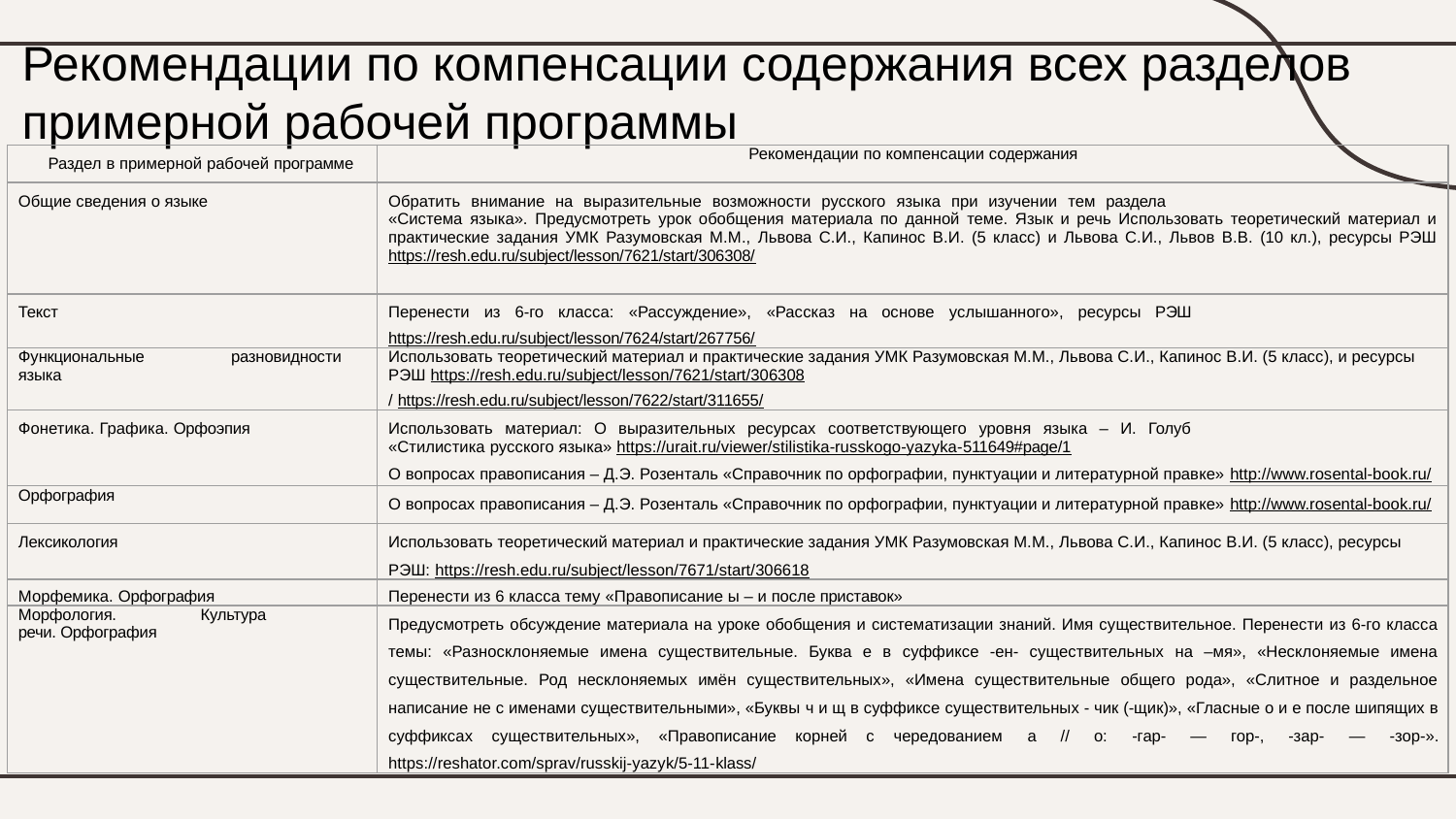

# Рекомендации по компенсации содержания всех разделов примерной рабочей программы
| Раздел в примерной рабочей программе | Рекомендации по компенсации содержания |
| --- | --- |
| Общие сведения о языке | Обратить внимание на выразительные возможности русского языка при изучении тем раздела «Система языка». Предусмотреть урок обобщения материала по данной теме. Язык и речь Использовать теоретический материал и практические задания УМК Разумовская М.М., Львова С.И., Капинос В.И. (5 класс) и Львова С.И., Львов В.В. (10 кл.), ресурсы РЭШ https://resh.edu.ru/subject/lesson/7621/start/306308/ |
| Текст | Перенести из 6-го класса: «Рассуждение», «Рассказ на основе услышанного», ресурсы РЭШ https://resh.edu.ru/subject/lesson/7624/start/267756/ |
| Функциональные разновидности языка | Использовать теоретический материал и практические задания УМК Разумовская М.М., Львова С.И., Капинос В.И. (5 класс), и ресурсы РЭШ https://resh.edu.ru/subject/lesson/7621/start/306308 / https://resh.edu.ru/subject/lesson/7622/start/311655/ |
| Фонетика. Графика. Орфоэпия | Использовать материал: О выразительных ресурсах соответствующего уровня языка – И. Голуб «Стилистика русского языка» https://urait.ru/viewer/stilistika-russkogo-yazyka-511649#page/1 О вопросах правописания – Д.Э. Розенталь «Справочник по орфографии, пунктуации и литературной правке» http://www.rosental-book.ru/ |
| Орфография | О вопросах правописания – Д.Э. Розенталь «Справочник по орфографии, пунктуации и литературной правке» http://www.rosental-book.ru/ |
| Лексикология | Использовать теоретический материал и практические задания УМК Разумовская М.М., Львова С.И., Капинос В.И. (5 класс), ресурсы РЭШ: https://resh.edu.ru/subject/lesson/7671/start/306618 |
| Морфемика. Орфография | Перенести из 6 класса тему «Правописание ы – и после приставок» |
| Морфология. Культура речи. Орфография | Предусмотреть обсуждение материала на уроке обобщения и систематизации знаний. Имя существительное. Перенести из 6-го класса темы: «Разносклоняемые имена существительные. Буква е в суффиксе -ен- существительных на –мя», «Несклоняемые имена существительные. Род несклоняемых имён существительных», «Имена существительные общего рода», «Слитное и раздельное написание не с именами существительными», «Буквы ч и щ в суффиксе существительных - чик (-щик)», «Гласные о и е после шипящих в суффиксах существительных», «Правописание корней с чередованием а // о: -гар- — гор-, -зар- — -зор-». https://reshator.com/sprav/russkij-yazyk/5-11-klass/ |